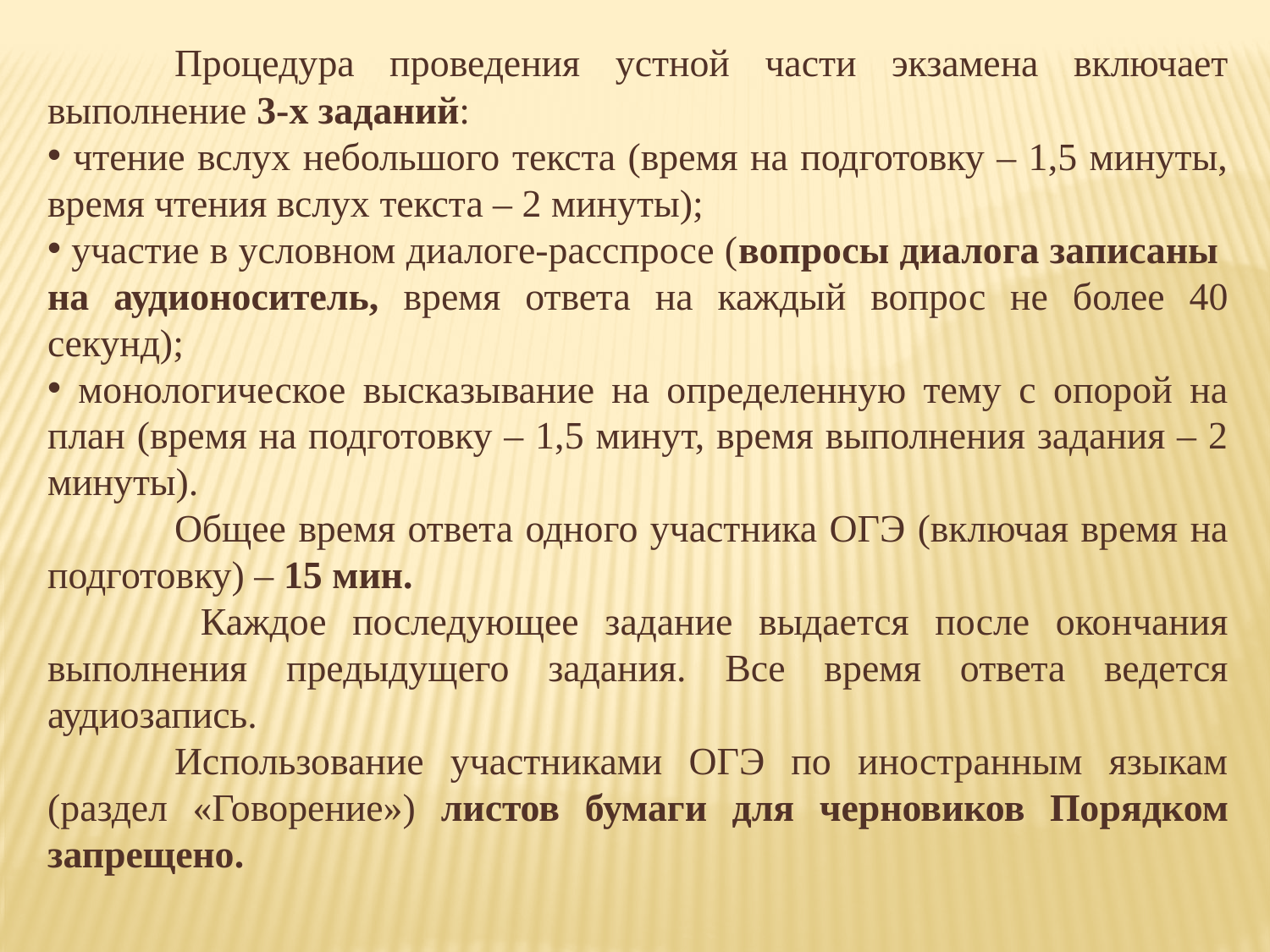

Процедура проведения устной части экзамена включает выполнение 3-х заданий:
 чтение вслух небольшого текста (время на подготовку – 1,5 минуты, время чтения вслух текста – 2 минуты);
 участие в условном диалоге-расспросе (вопросы диалога записаны
на аудионоситель, время ответа на каждый вопрос не более 40 секунд);
 монологическое высказывание на определенную тему с опорой на план (время на подготовку – 1,5 минут, время выполнения задания – 2 минуты).
	Общее время ответа одного участника ОГЭ (включая время на подготовку) – 15 мин.
	 Каждое последующее задание выдается после окончания выполнения предыдущего задания. Все время ответа ведется аудиозапись.
	Использование участниками ОГЭ по иностранным языкам (раздел «Говорение») листов бумаги для черновиков Порядком запрещено.